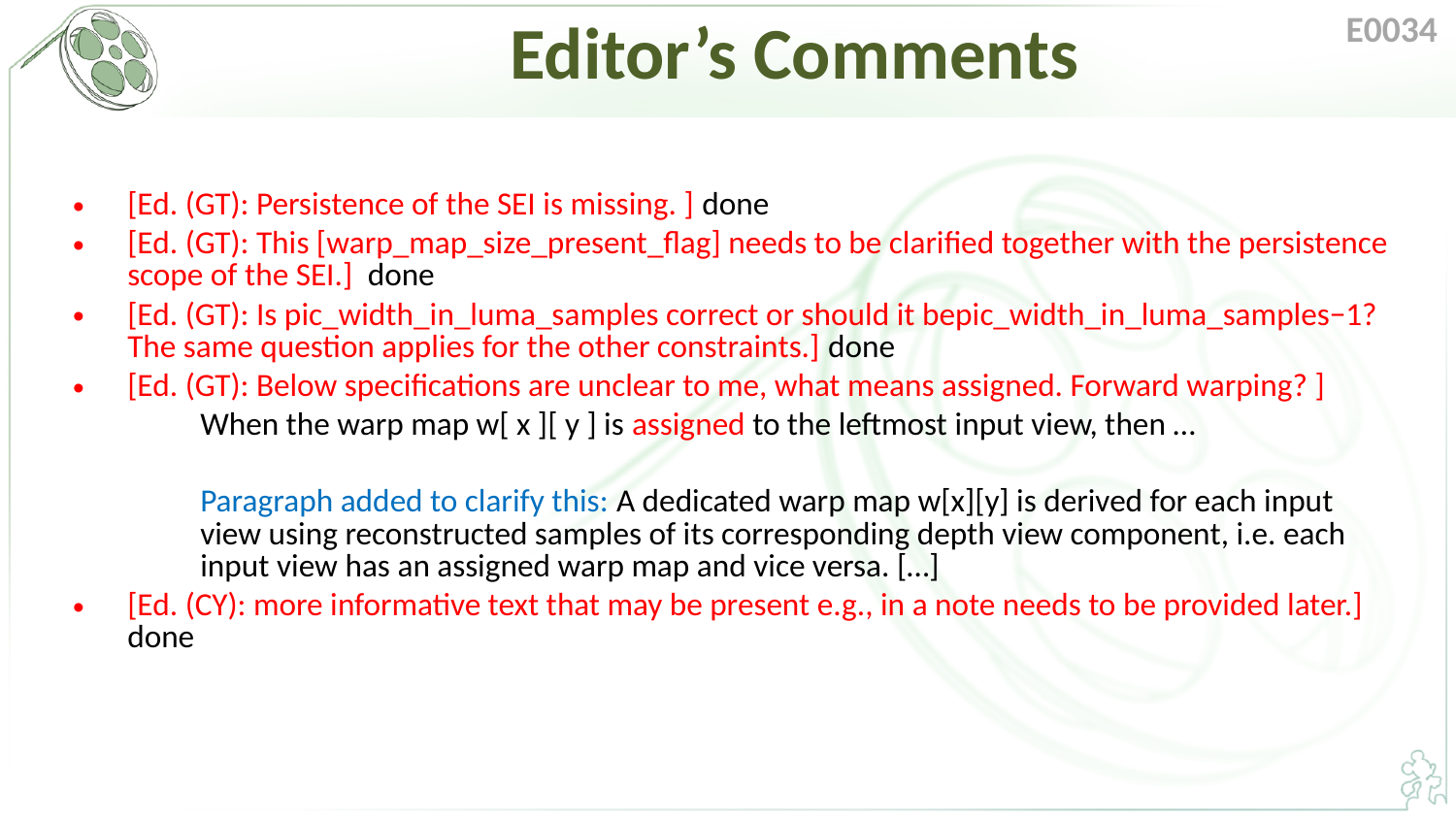

# Editor’s Comments
[Ed. (GT): Persistence of the SEI is missing. ] done
[Ed. (GT): This [warp_map_size_present_flag] needs to be clarified together with the persistence scope of the SEI.]  done
[Ed. (GT): Is pic_width_in_luma_samples correct or should it bepic_width_in_luma_samples−1? The same question applies for the other constraints.] done
[Ed. (GT): Below specifications are unclear to me, what means assigned. Forward warping? ]
When the warp map w[ x ][ y ] is assigned to the leftmost input view, then …

Paragraph added to clarify this: A dedicated warp map w[x][y] is derived for each input view using reconstructed samples of its corresponding depth view component, i.e. each input view has an assigned warp map and vice versa. […]
[Ed. (CY): more informative text that may be present e.g., in a note needs to be provided later.] done